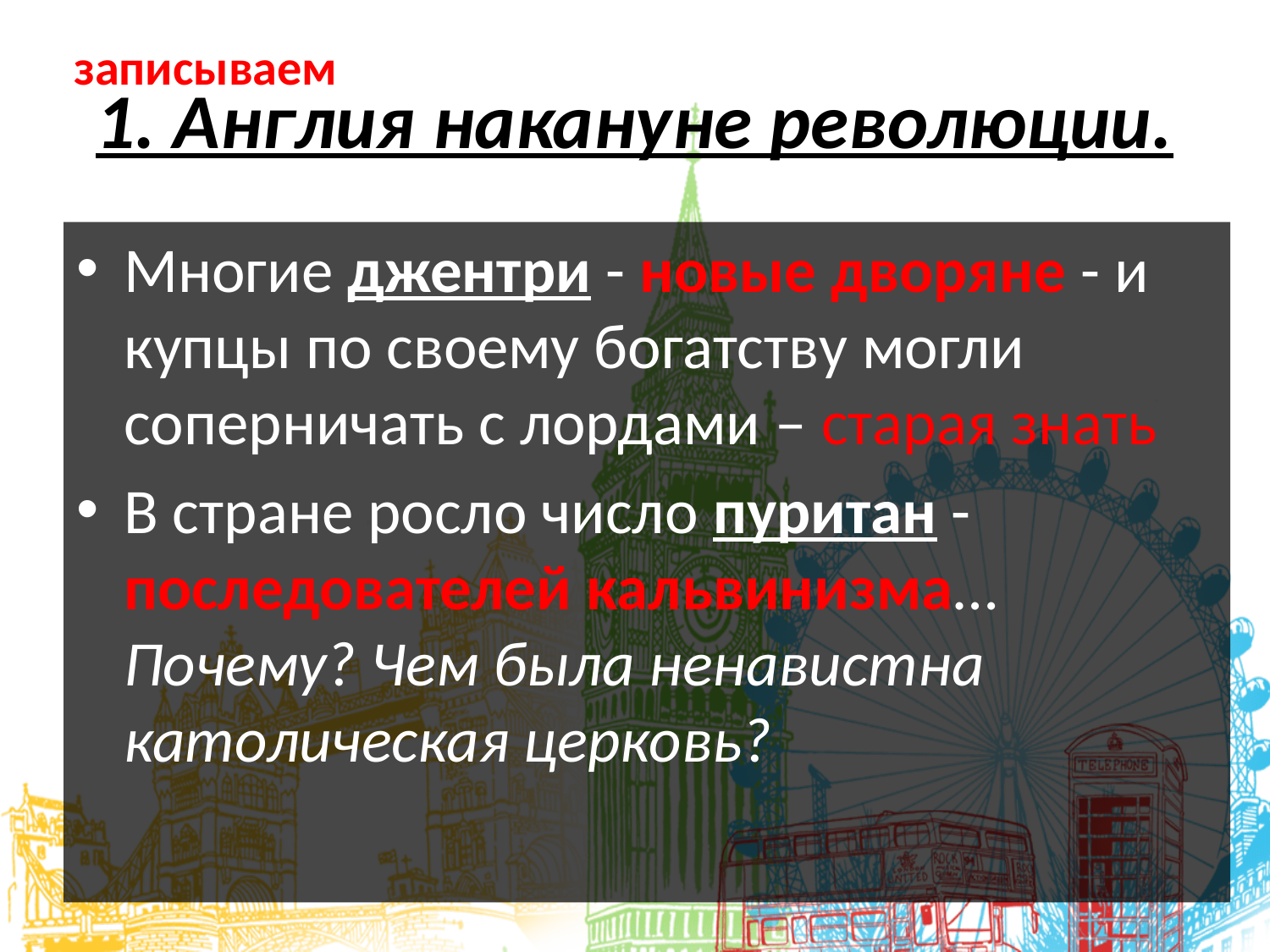

записываем
# 1. Англия накануне революции.
Многие джентри - новые дворяне - и купцы по своему богатству могли соперничать с лордами – старая знать
В стране росло число пуритан - последователей кальвинизма… Почему? Чем была ненавистна католическая церковь?